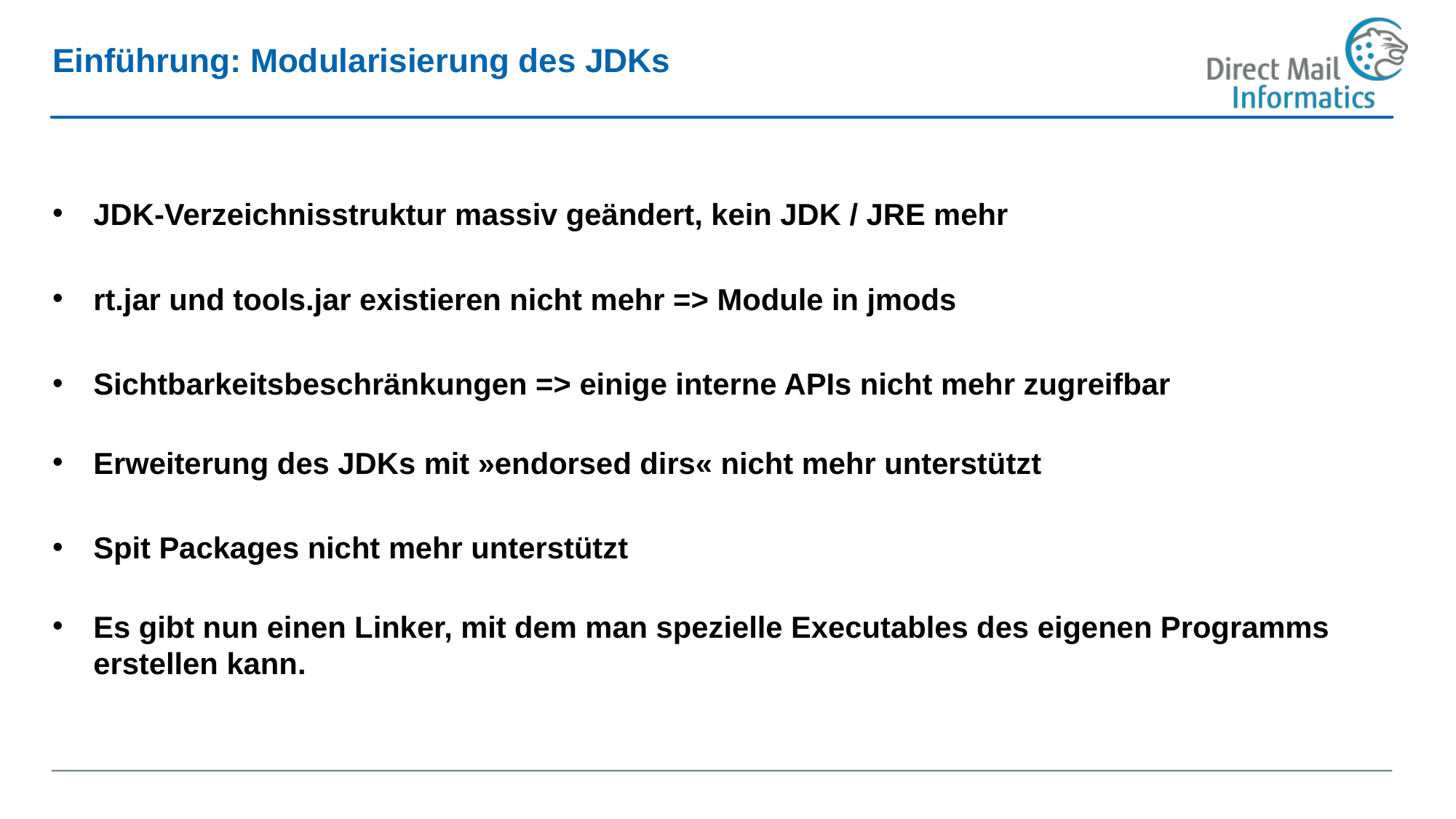

# Einführung: Modularisierung des JDKs

JDK-Verzeichnisstruktur massiv geändert, kein JDK / JRE mehr

rt.jar und tools.jar existieren nicht mehr => Module in jmods

Sichtbarkeitsbeschränkungen => einige interne APIs nicht mehr zugreifbar
Erweiterung des JDKs mit »endorsed dirs« nicht mehr unterstützt

Spit Packages nicht mehr unterstützt
Es gibt nun einen Linker, mit dem man spezielle Executables des eigenen Programms erstellen kann.